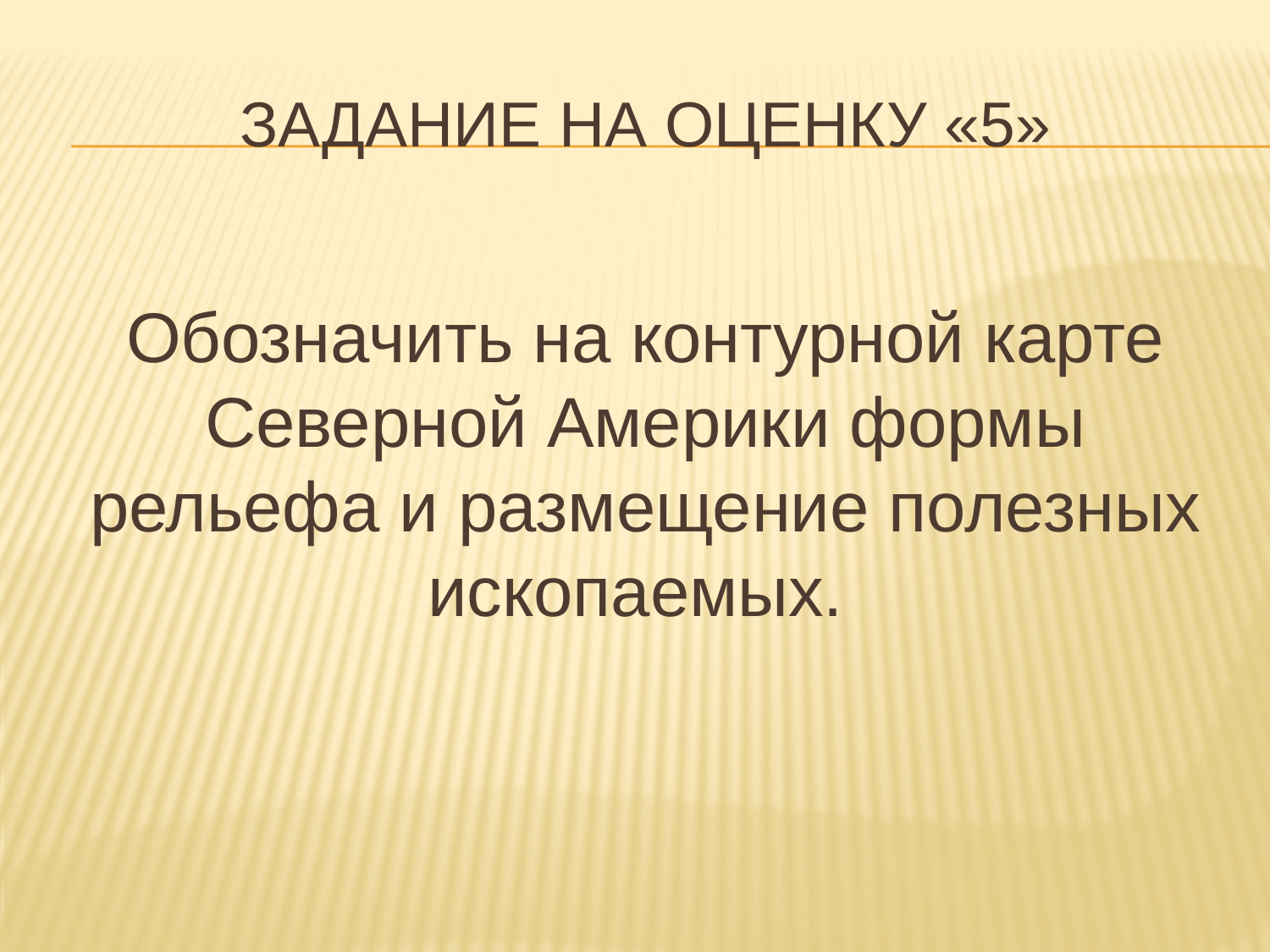

# Задание на оценку «5»
Обозначить на контурной карте Северной Америки формы рельефа и размещение полезных ископаемых.